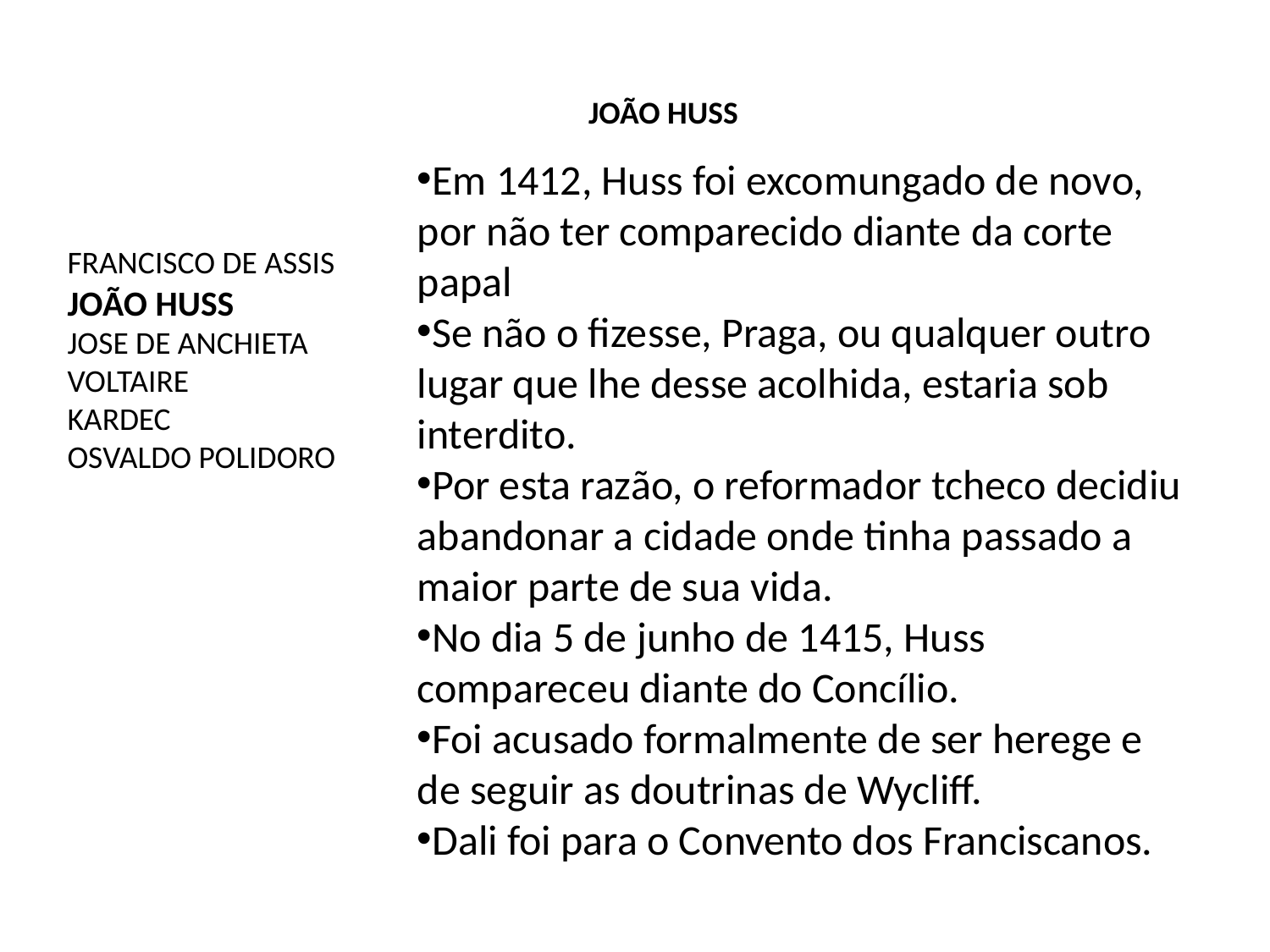

JOÃO HUSS
Em 1412, Huss foi excomungado de novo, por não ter comparecido diante da corte papal
Se não o fizesse, Praga, ou qualquer outro lugar que lhe desse acolhida, estaria sob interdito.
Por esta razão, o reformador tcheco decidiu abandonar a cidade onde tinha passado a maior parte de sua vida.
No dia 5 de junho de 1415, Huss compareceu diante do Concílio.
Foi acusado formalmente de ser herege e de seguir as doutrinas de Wycliff.
Dali foi para o Convento dos Franciscanos.
FRANCISCO DE ASSIS
JOÃO HUSS
JOSE DE ANCHIETA
VOLTAIRE
KARDEC
OSVALDO POLIDORO